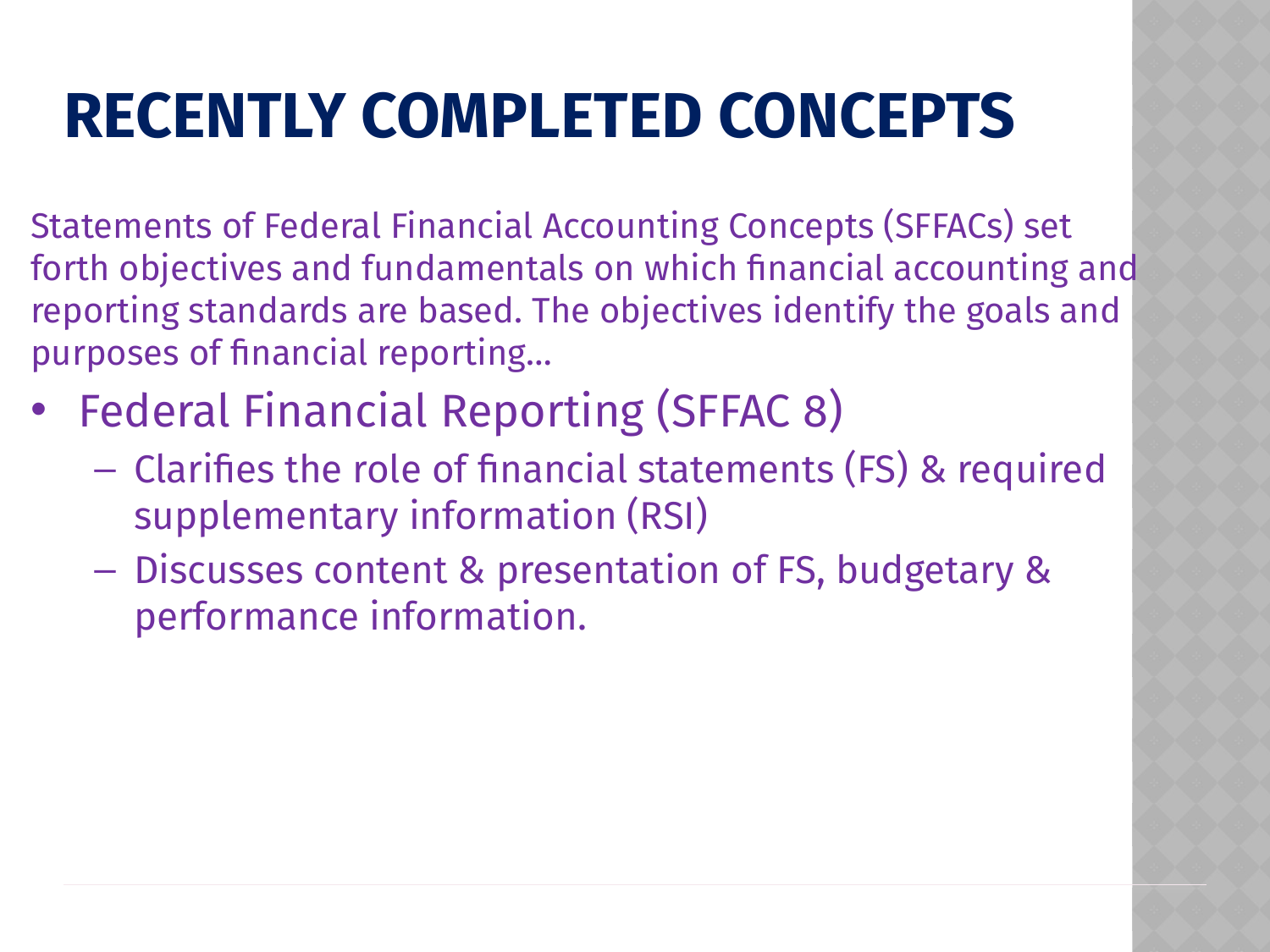

# Recently Completed concepts
Statements of Federal Financial Accounting Concepts (SFFACs) set forth objectives and fundamentals on which financial accounting and reporting standards are based. The objectives identify the goals and purposes of financial reporting…
Federal Financial Reporting (SFFAC 8)
Clarifies the role of financial statements (FS) & required supplementary information (RSI)
Discusses content & presentation of FS, budgetary & performance information.